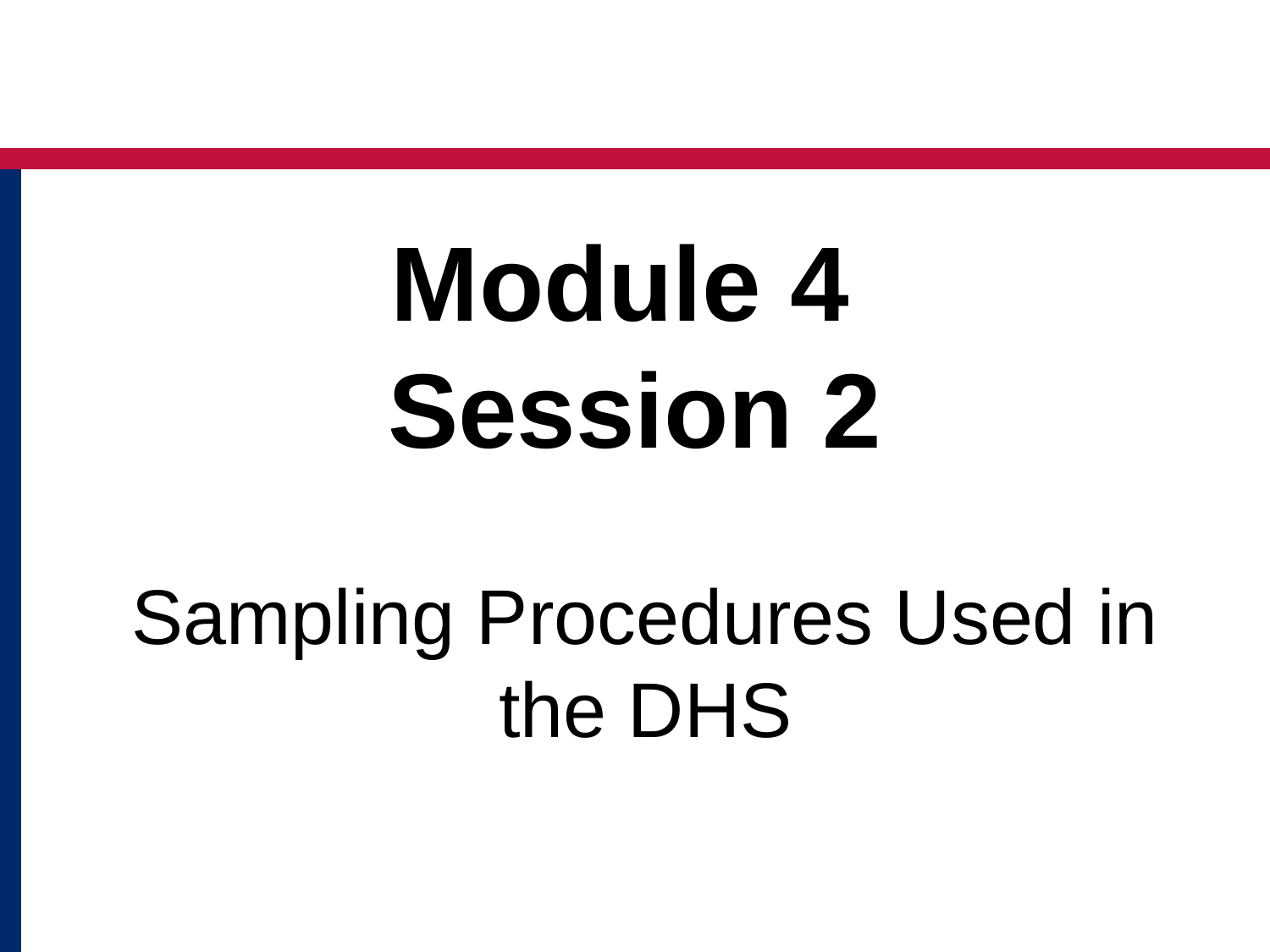

# Module 4 Session 2
Sampling Procedures Used in the DHS